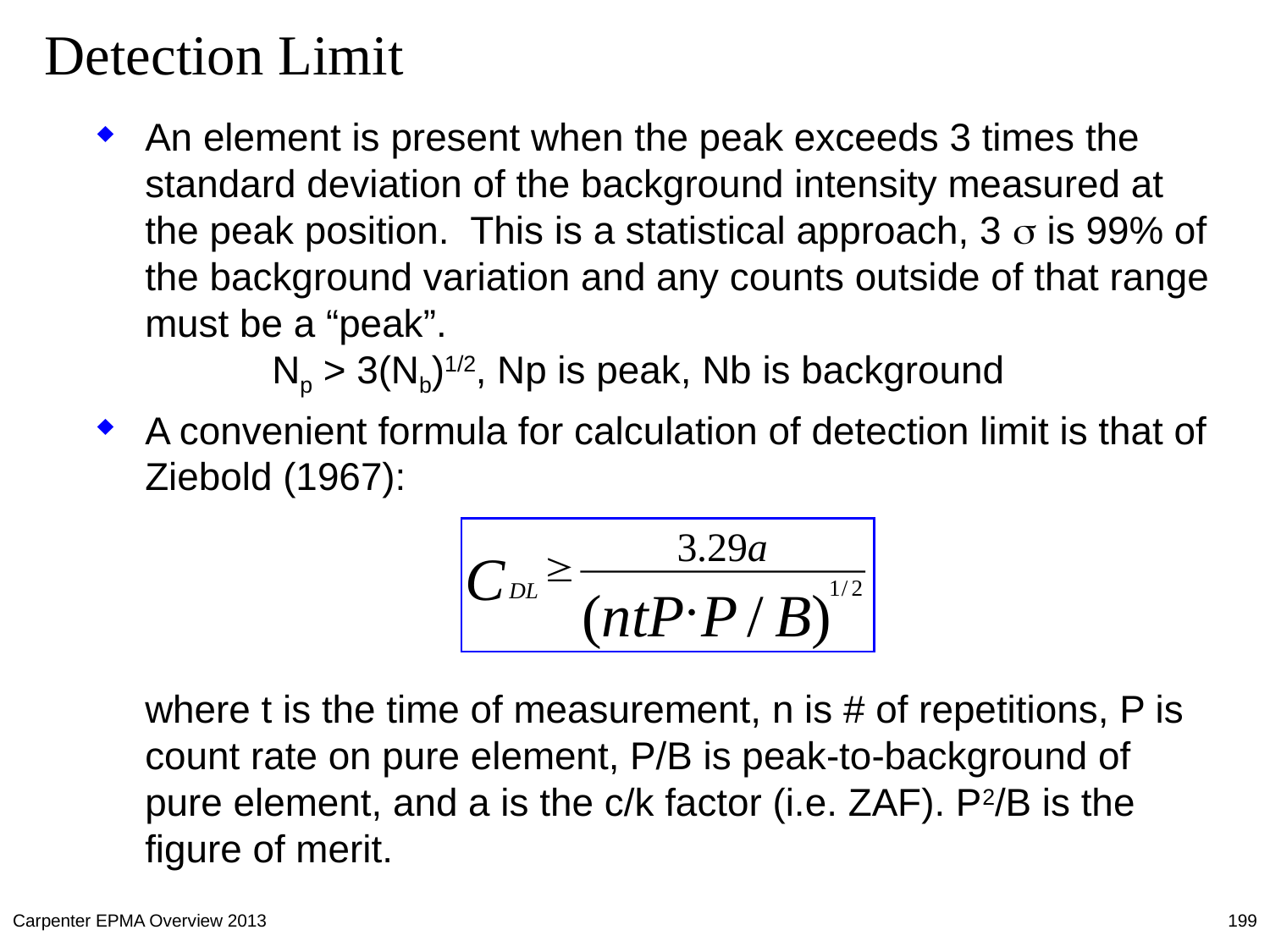

# Detection Limit
An element is present when the peak exceeds 3 times the standard deviation of the background intensity measured at the peak position.  This is a statistical approach, 3 σ is 99% of the background variation and any counts outside of that range must be a “peak”.
	Np > 3(Nb)1/2, Np is peak, Nb is background
A convenient formula for calculation of detection limit is that of Ziebold (1967):
where t is the time of measurement, n is # of repetitions, P is count rate on pure element, P/B is peak-to-background of pure element, and a is the c/k factor (i.e. ZAF). P2/B is the figure of merit.

3
.
29
a
C
≥
⋅

1
/
2
DL
(
ntP
P
/
B
)
Carpenter EPMA Overview 2013
199